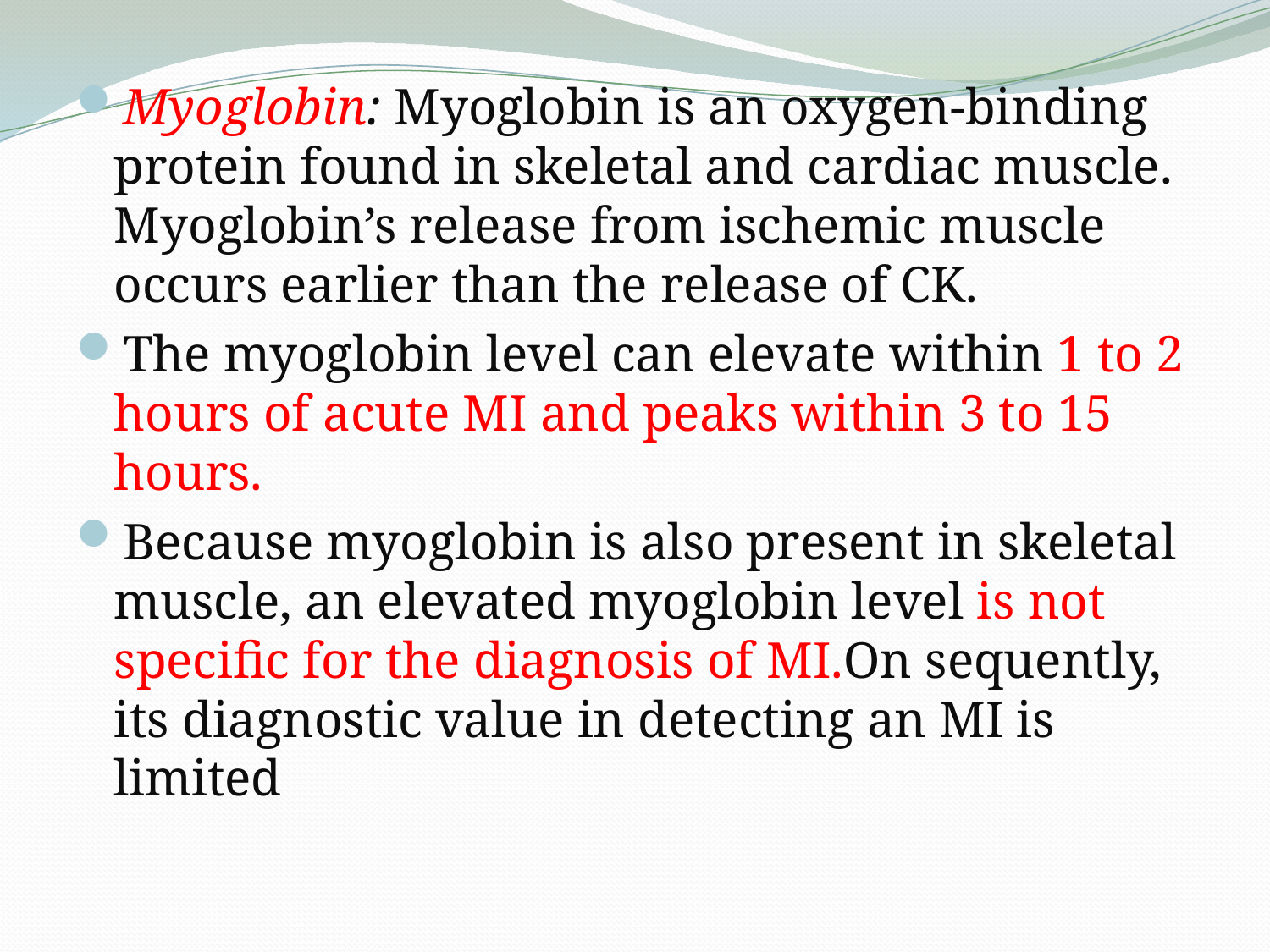

Myoglobin: Myoglobin is an oxygen-binding protein found in skeletal and cardiac muscle. Myoglobin’s release from ischemic muscle occurs earlier than the release of CK.
The myoglobin level can elevate within 1 to 2 hours of acute MI and peaks within 3 to 15 hours.
Because myoglobin is also present in skeletal muscle, an elevated myoglobin level is not specific for the diagnosis of MI.On sequently, its diagnostic value in detecting an MI is limited